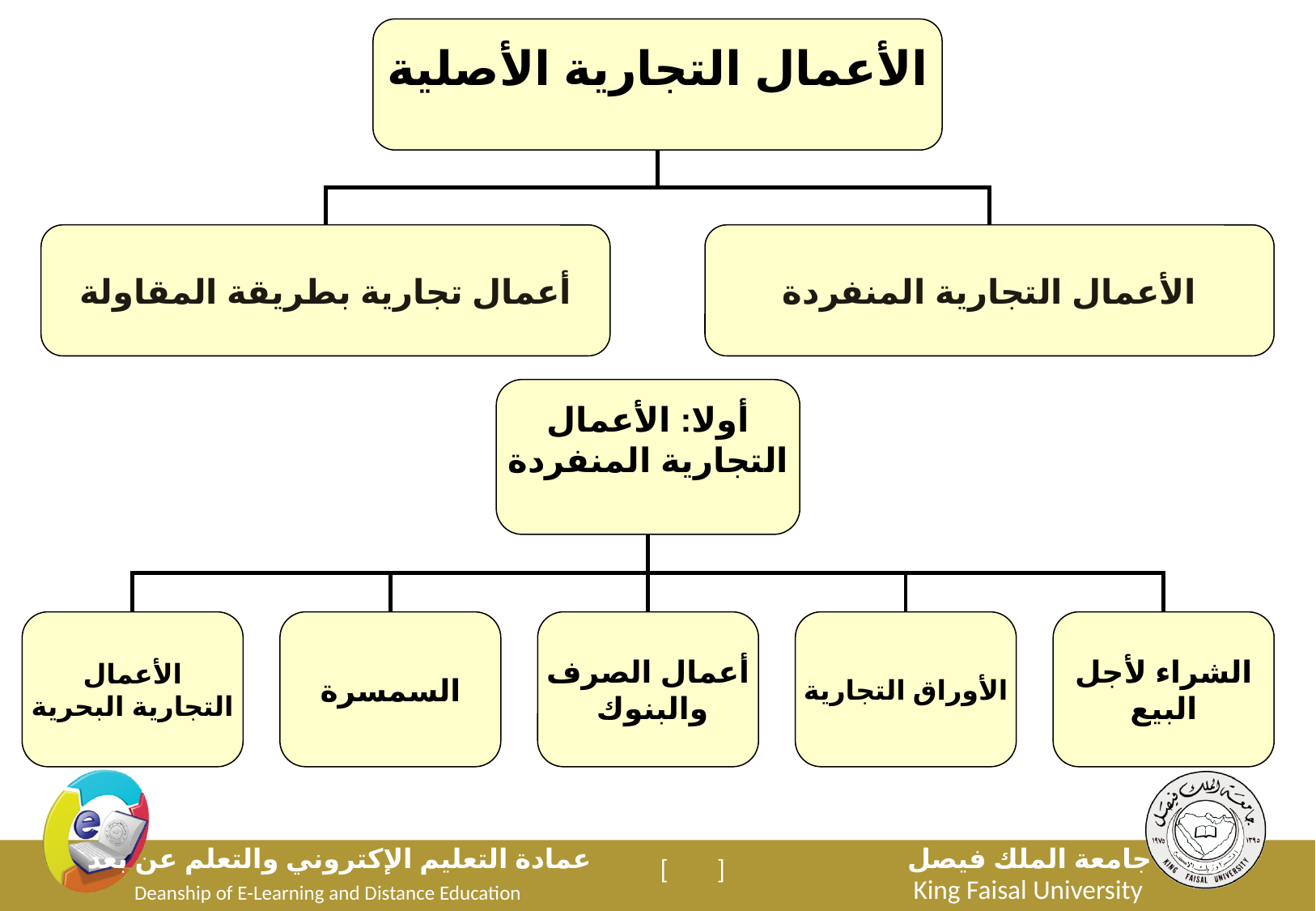

.

الأعمال التجارية الأصلية

أعمال تجارية بطريقة المقاولة
الأعمال التجارية المنفردة
أولا: الأعمال التجارية المنفردة

الأعمال التجارية البحرية
السمسرة
أعمال الصرف
والبنوك
الأوراق التجارية
الشراء لأجل البيع